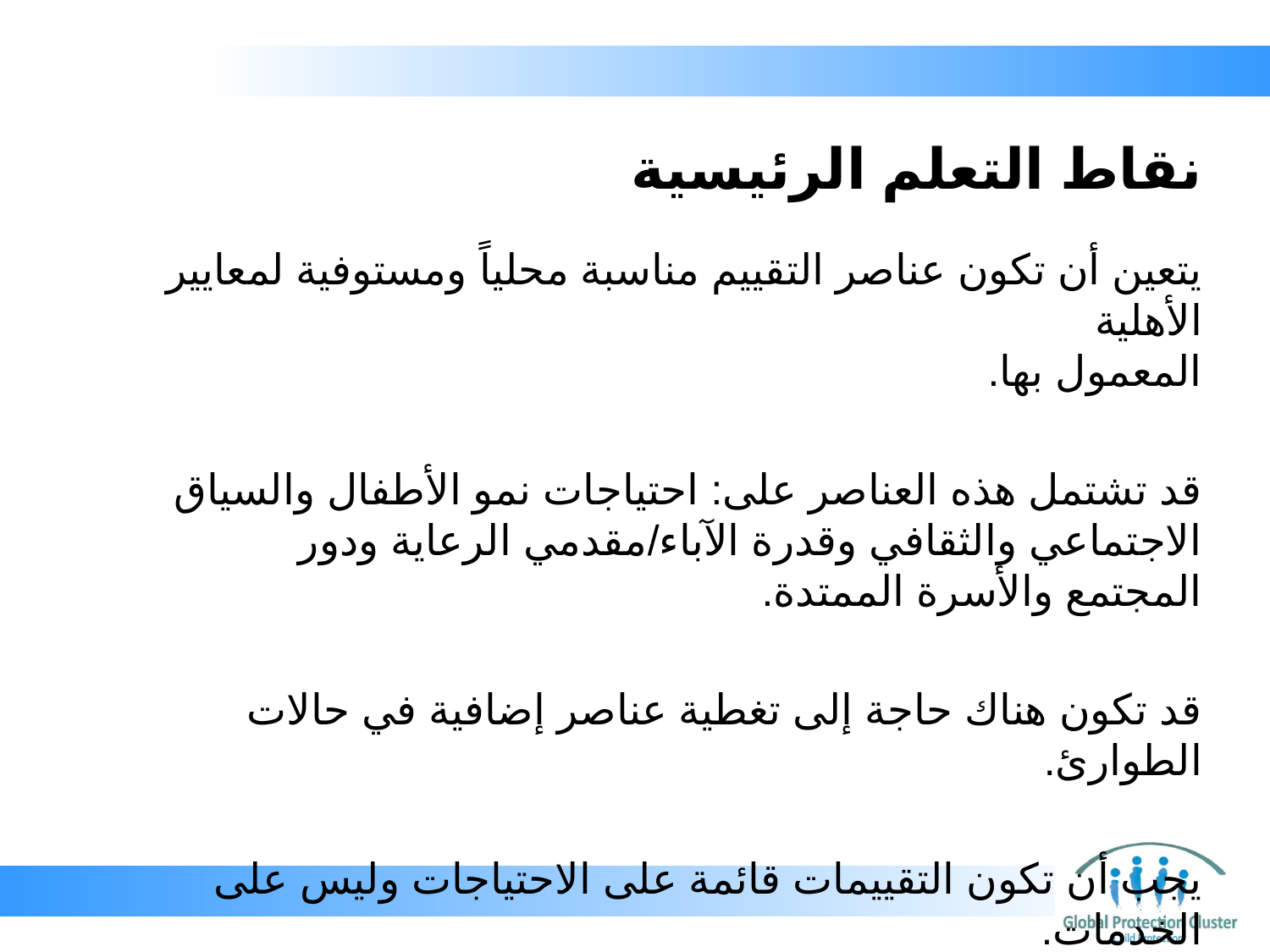

# نقاط التعلم الرئيسية
يتعين أن تكون عناصر التقييم مناسبة محلياً ومستوفية لمعايير الأهلية
المعمول بها.

قد تشتمل هذه العناصر على: احتياجات نمو الأطفال والسياق الاجتماعي والثقافي وقدرة الآباء/مقدمي الرعاية ودور المجتمع والأسرة الممتدة.

قد تكون هناك حاجة إلى تغطية عناصر إضافية في حالات الطوارئ.

يجب أن تكون التقييمات قائمة على الاحتياجات وليس على الخدمات.